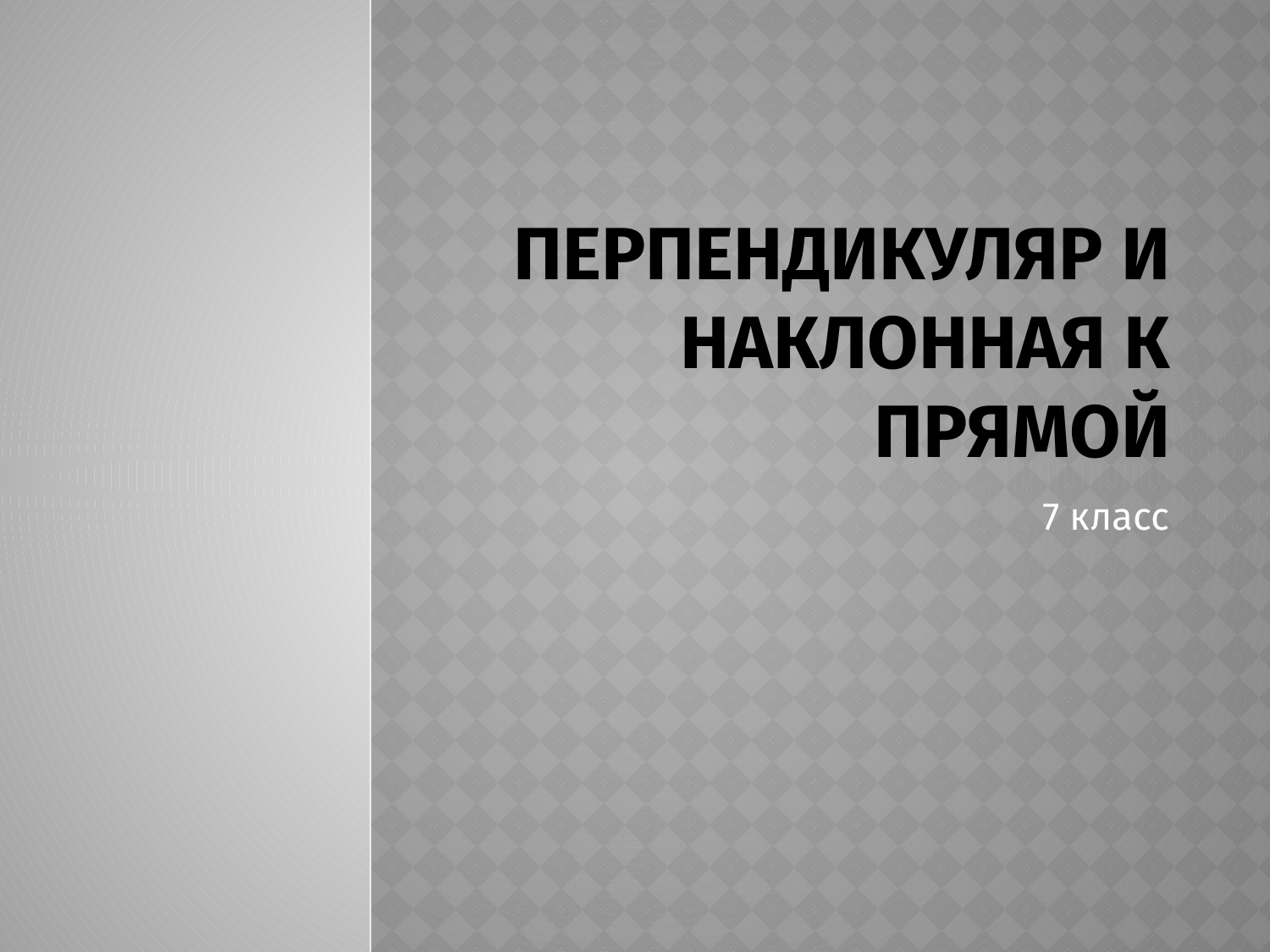

# Перпендикуляр и наклонная к прямой
7 класс